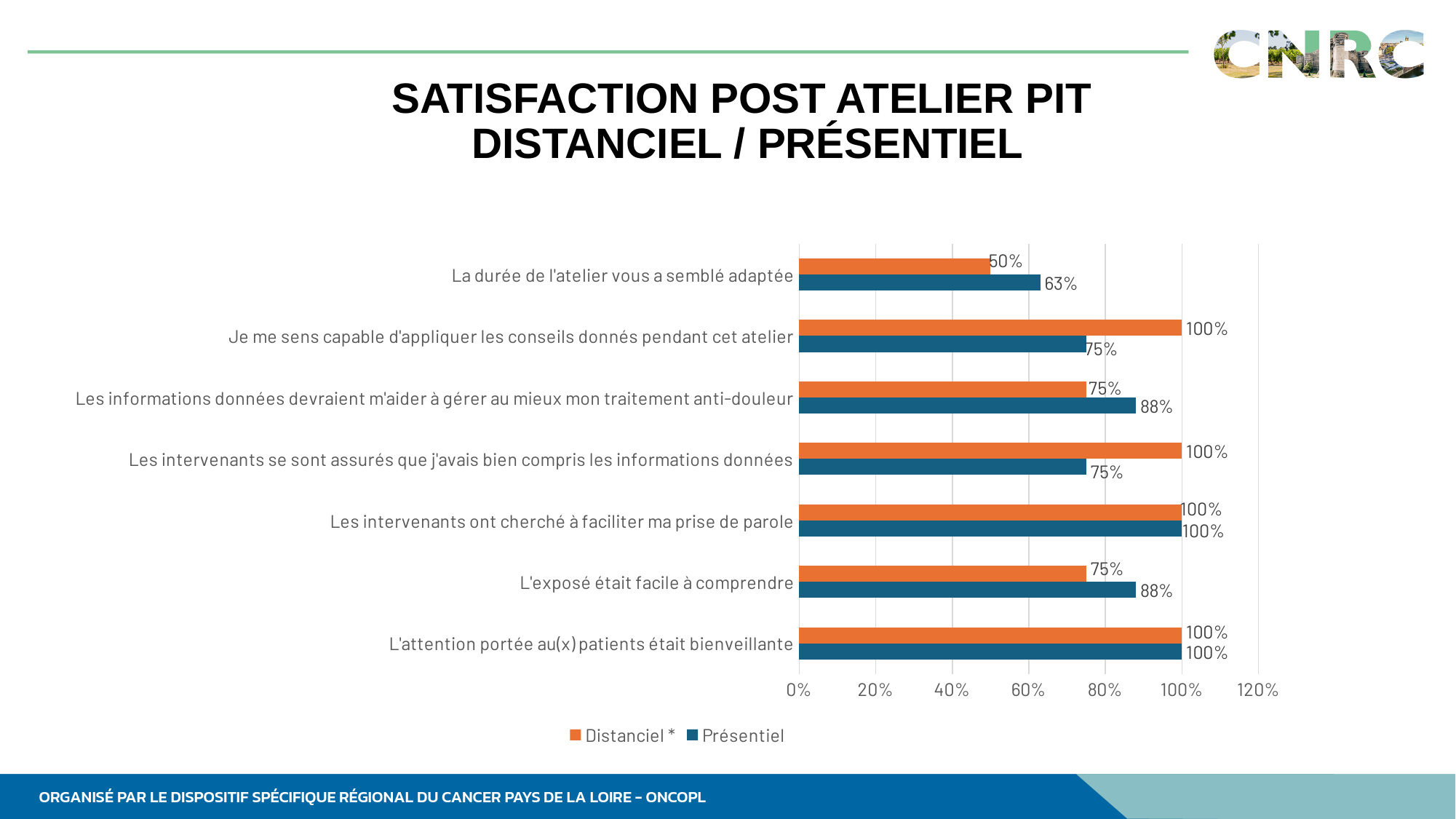

# Satisfaction post Atelier PIT distanciel / présentiel

### Chart:

| Category | Présentiel | Distanciel * |
|---|---|---|
| L'attention portée au(x) patients était bienveillante | 1.0 | 1.0 |
| L'exposé était facile à comprendre | 0.88 | 0.75 |
| Les intervenants ont cherché à faciliter ma prise de parole | 1.0 | 1.0 |
| Les intervenants se sont assurés que j'avais bien compris les informations données | 0.75 | 1.0 |
| Les informations données devraient m'aider à gérer au mieux mon traitement anti-douleur | 0.88 | 0.75 |
| Je me sens capable d'appliquer les conseils donnés pendant cet atelier | 0.75 | 1.0 |
| La durée de l'atelier vous a semblé adaptée | 0.63 | 0.5 |